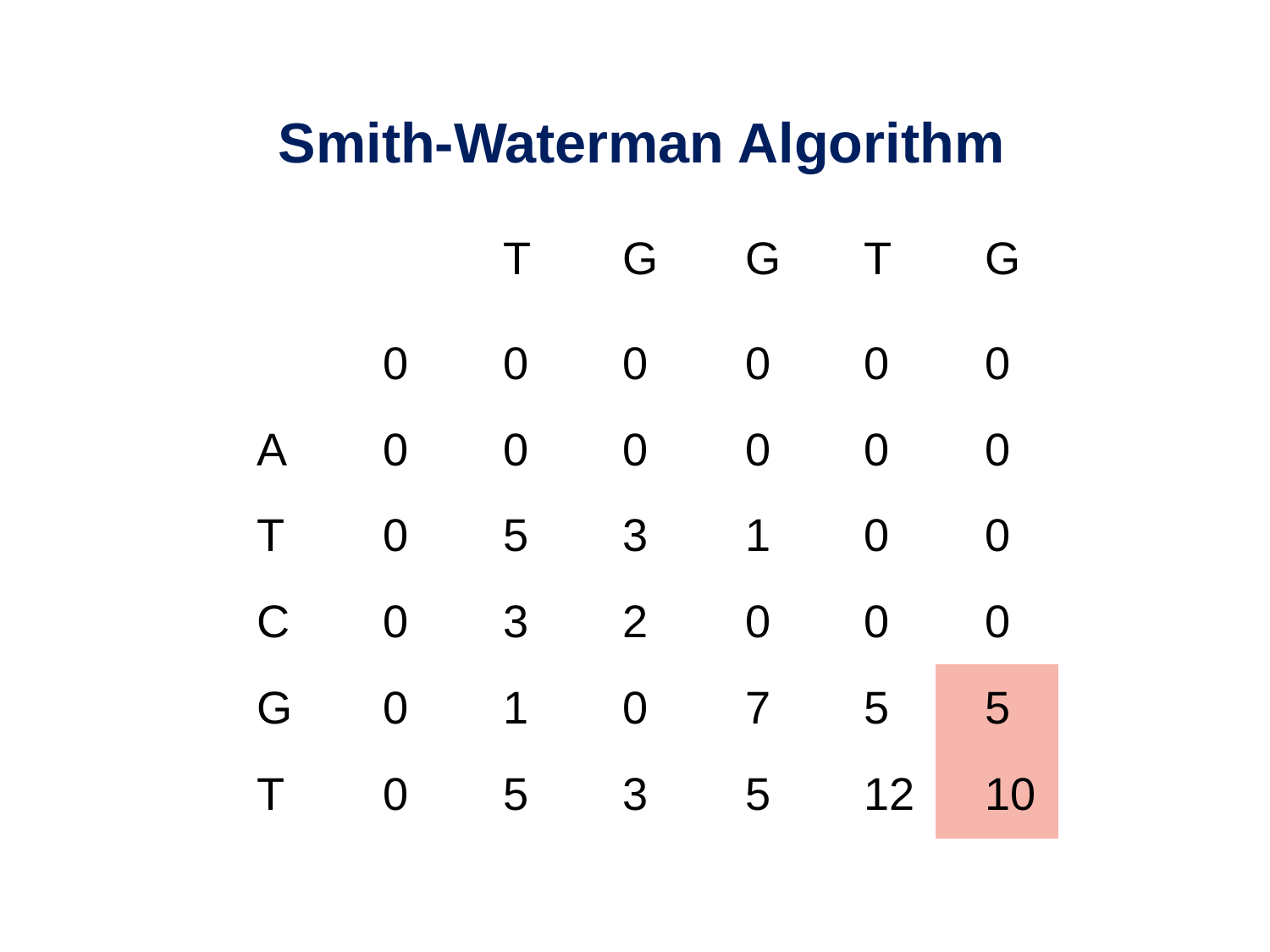

Smith-Waterman Algorithm
|  |  | T | G | G | T | G |
| --- | --- | --- | --- | --- | --- | --- |
|  | 0 | 0 | 0 | 0 | 0 | 0 |
| A | 0 | 0 | 0 | 0 | 0 | 0 |
| T | 0 | 5 | 3 | 1 | 0 | 0 |
| C | 0 | 3 | 2 | 0 | 0 | 0 |
| G | 0 | 1 | 0 | 7 | 5 | 5 |
| T | 0 | 5 | 3 | 5 | 12 | 10 |